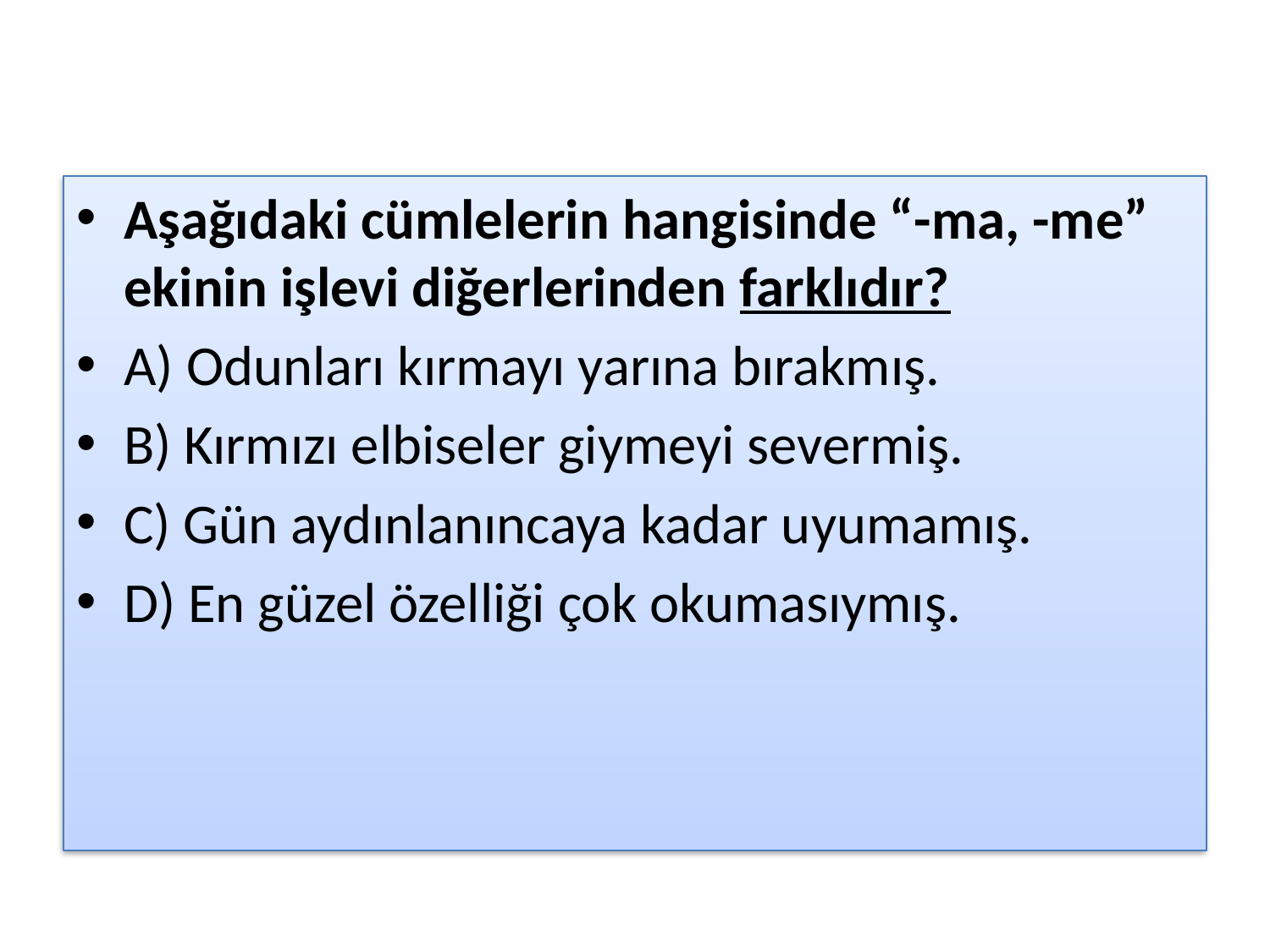

#
Aşağıdaki cümlelerin hangisinde “-ma, -me” ekinin işlevi diğerlerinden farklıdır?
A) Odunları kırmayı yarına bırakmış.
B) Kırmızı elbiseler giymeyi severmiş.
C) Gün aydınlanıncaya kadar uyumamış.
D) En güzel özelliği çok okumasıymış.